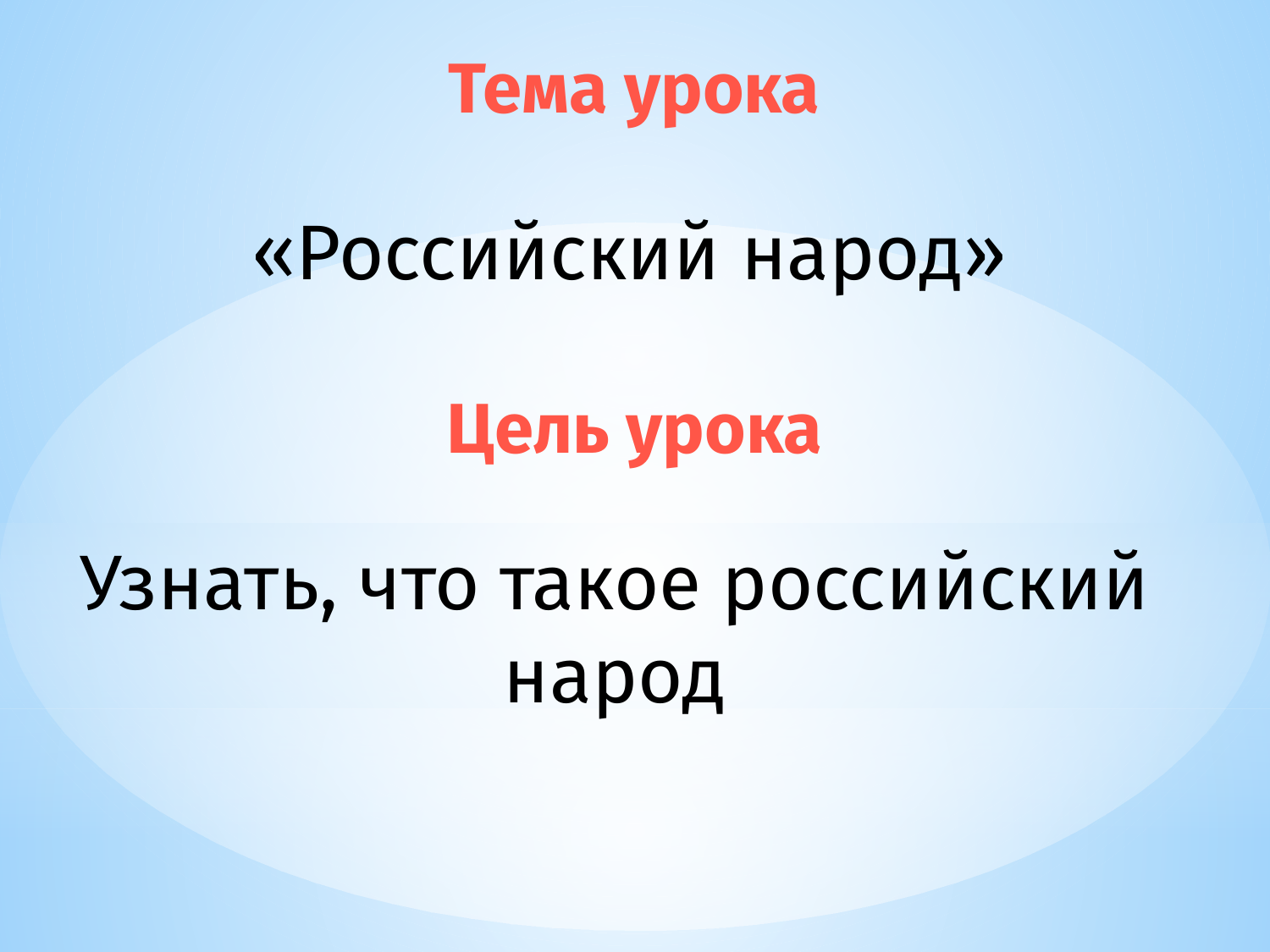

Тема урока
«Российский народ»
Цель урока
Узнать, что такое российский народ